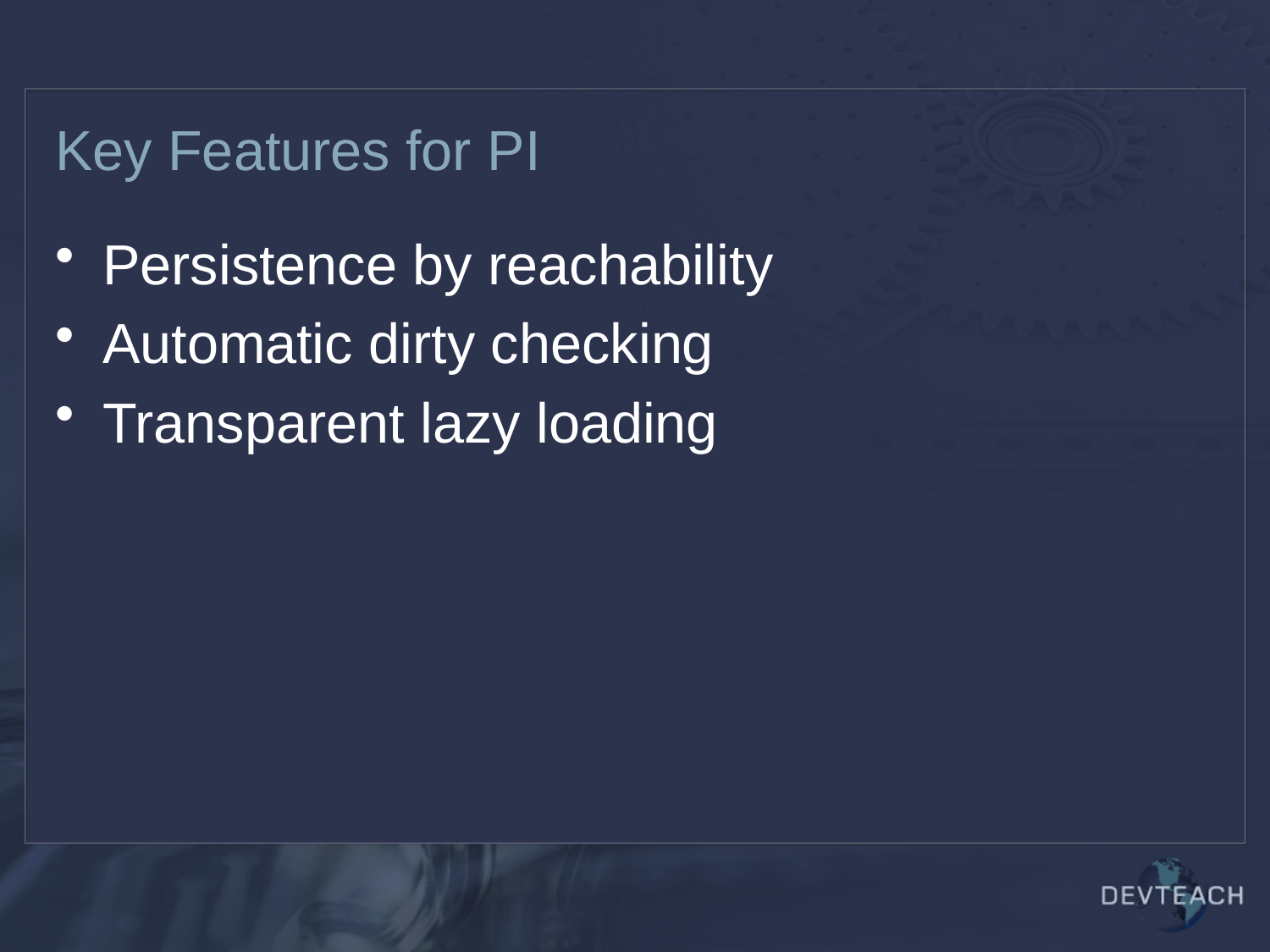

# Key Features for PI
Persistence by reachability
Automatic dirty checking
Transparent lazy loading